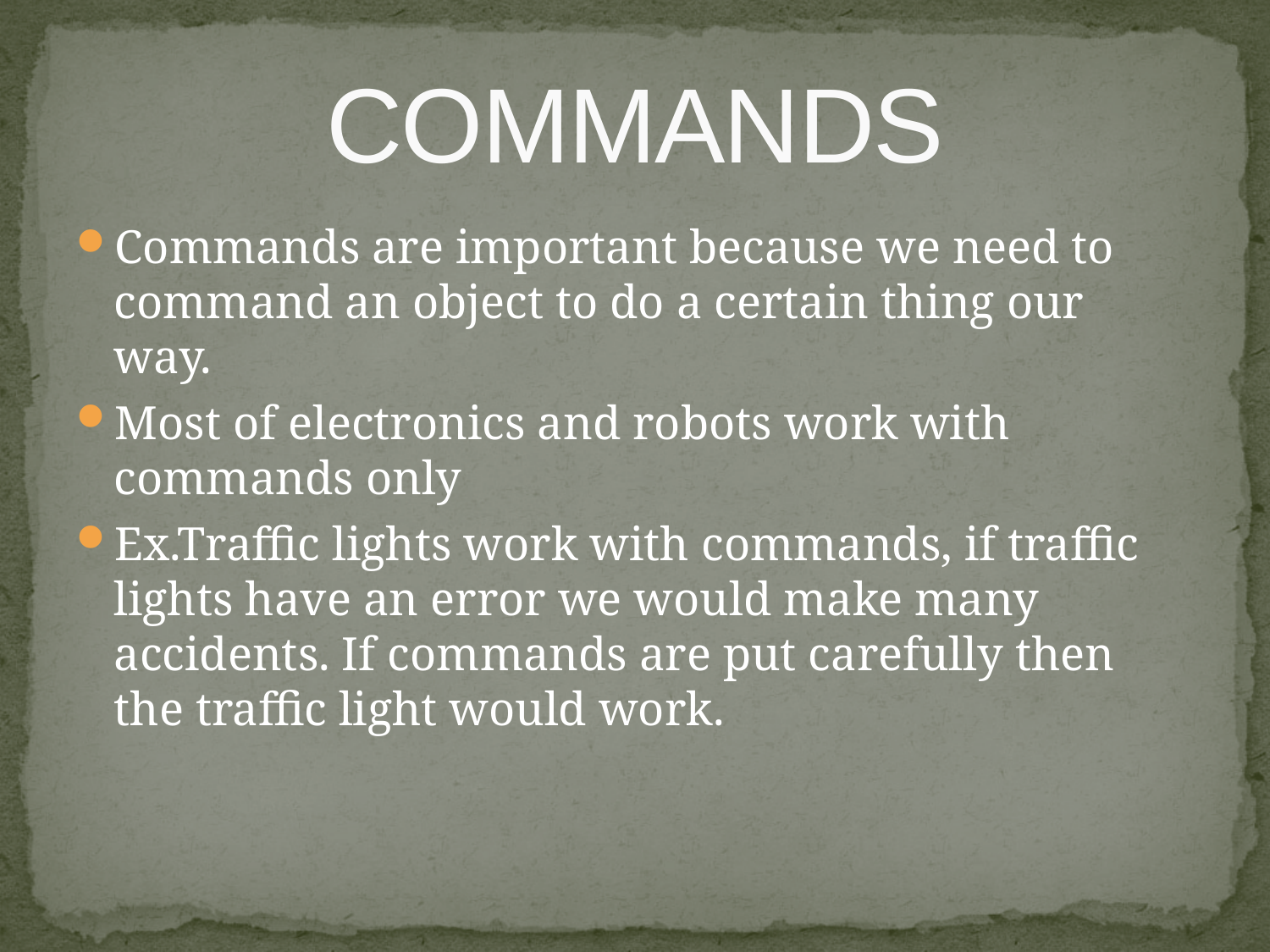

# COMMANDS
Commands are important because we need to command an object to do a certain thing our way.
Most of electronics and robots work with commands only
Ex.Traffic lights work with commands, if traffic lights have an error we would make many accidents. If commands are put carefully then the traffic light would work.